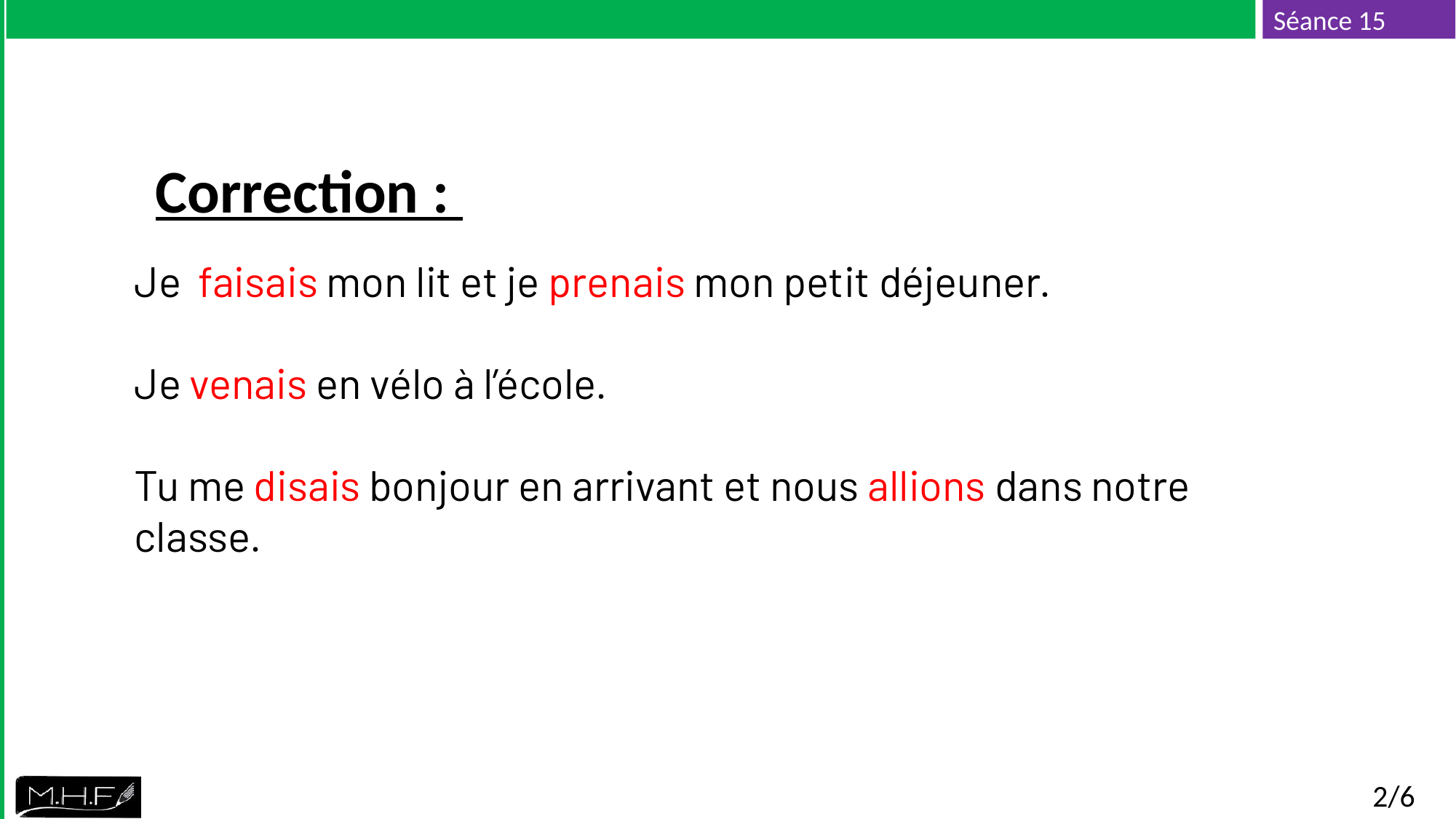

Correction :
Je  faisais mon lit et je prenais mon petit déjeuner.

Je venais en vélo à l’école.

Tu me disais bonjour en arrivant et nous allions dans notre classe.

2/6